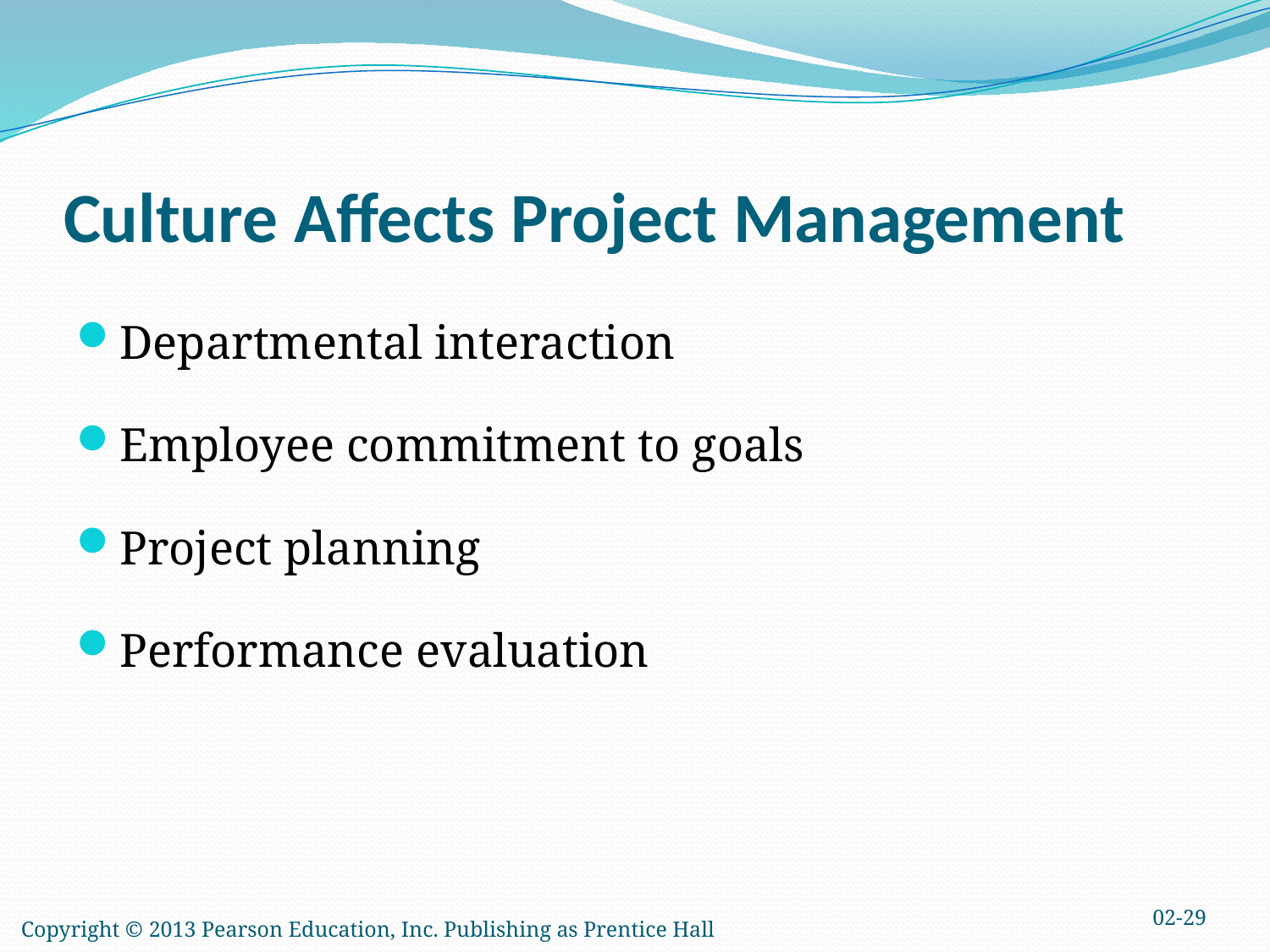

# Culture Affects Project Management
Departmental interaction
Employee commitment to goals
Project planning
Performance evaluation
02-29